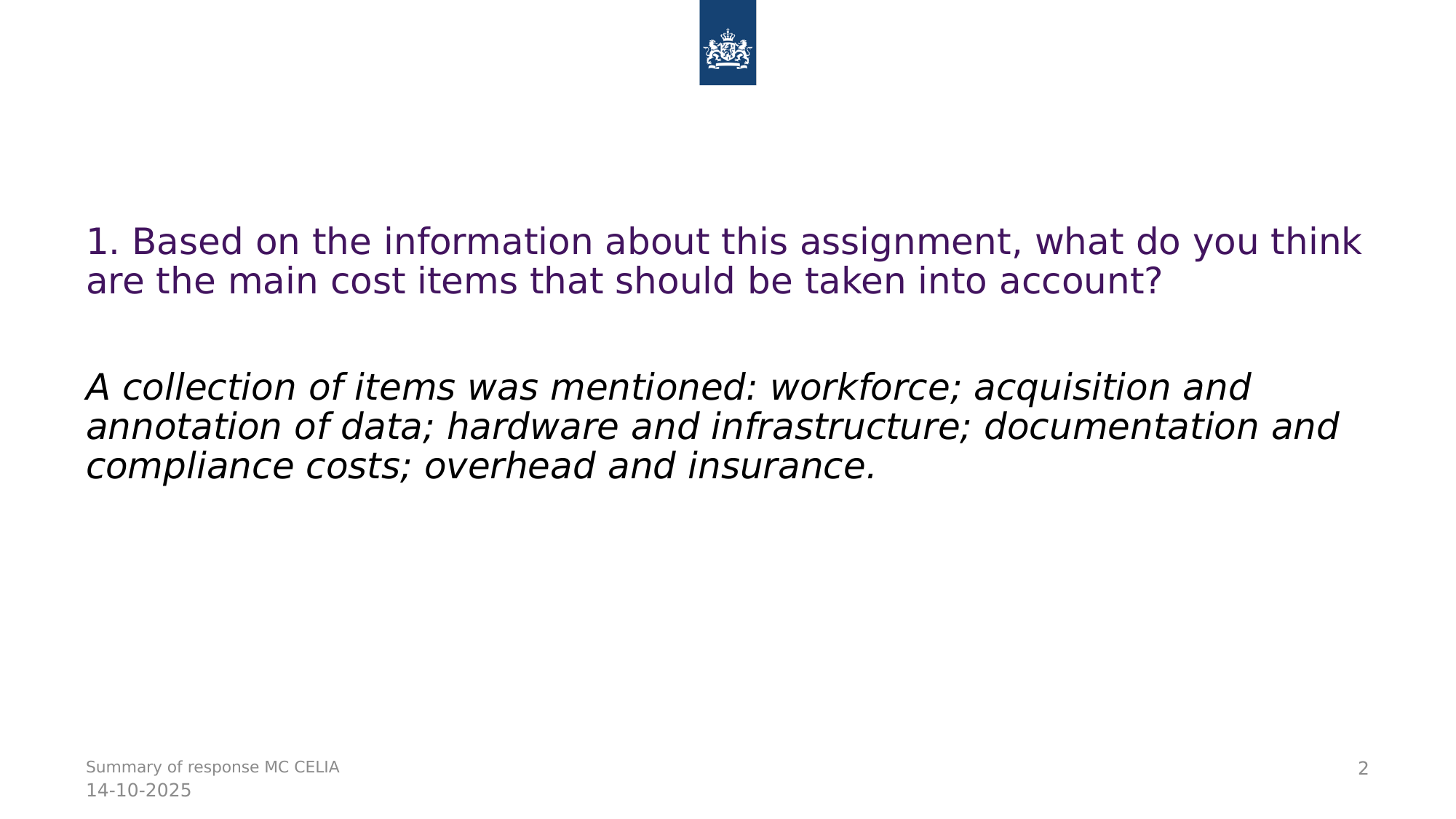

# 1. Based on the information about this assignment, what do you think are the main cost items that should be taken into account?
A collection of items was mentioned: workforce; acquisition and annotation of data; hardware and infrastructure; documentation and compliance costs; overhead and insurance.
2
Summary of response MC CELIA
14-10-2025